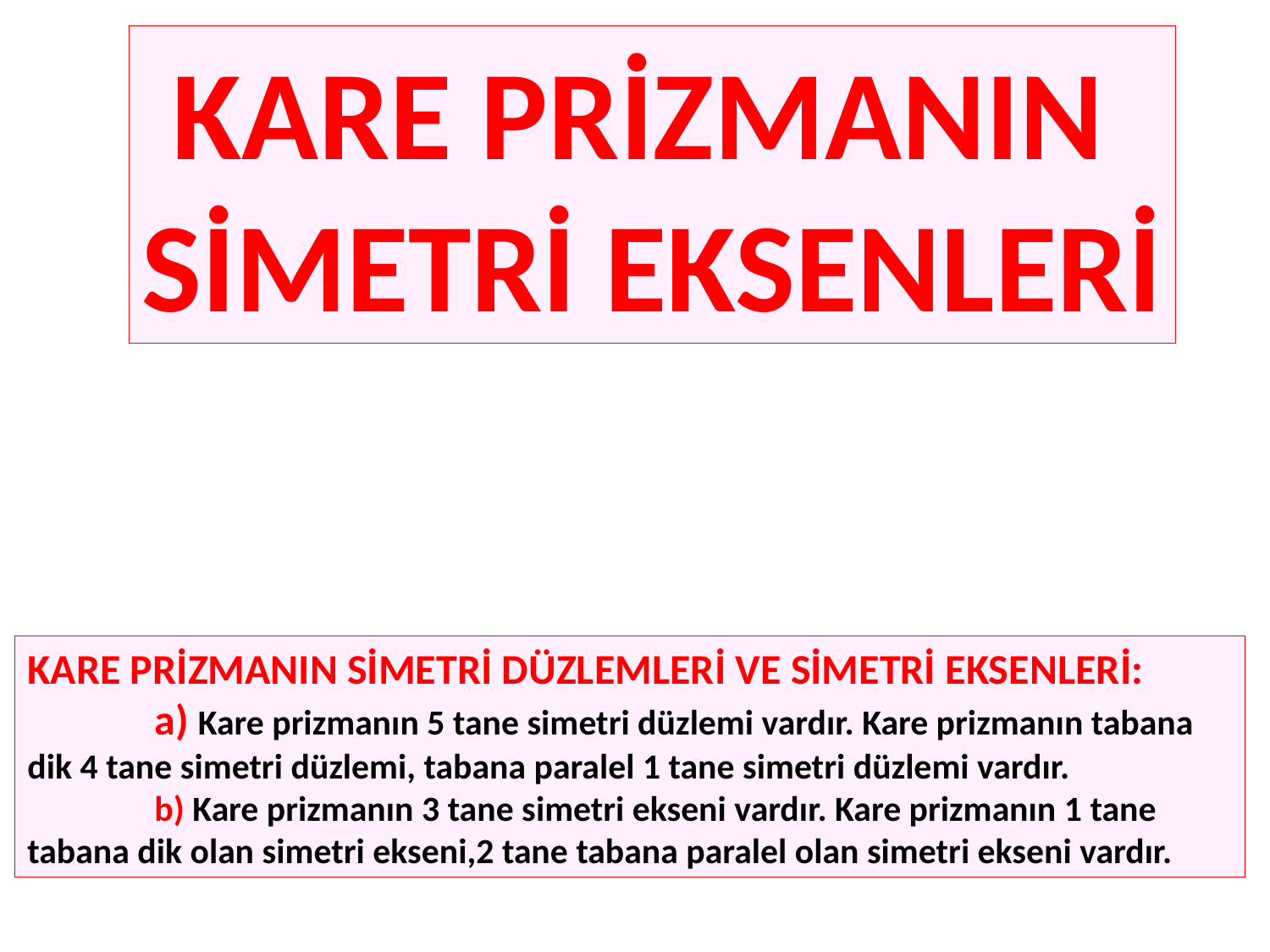

KARE PRİZMANIN
SİMETRİ EKSENLERİ
KARE PRİZMANIN SİMETRİ DÜZLEMLERİ VE SİMETRİ EKSENLERİ:
	a) Kare prizmanın 5 tane simetri düzlemi vardır. Kare prizmanın tabana dik 4 tane simetri düzlemi, tabana paralel 1 tane simetri düzlemi vardır.
 	b) Kare prizmanın 3 tane simetri ekseni vardır. Kare prizmanın 1 tane  tabana dik olan simetri ekseni,2 tane tabana paralel olan simetri ekseni vardır.